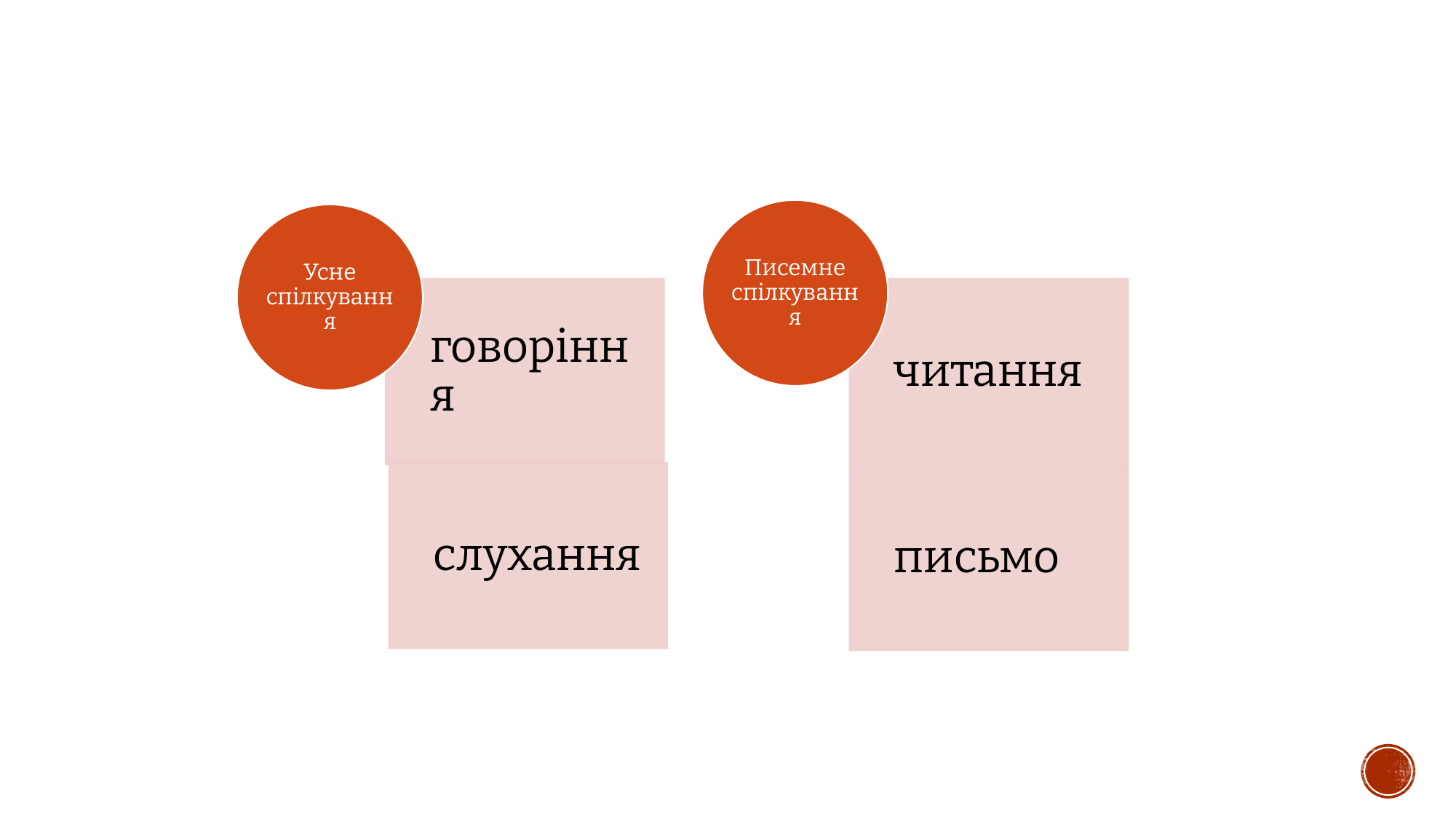

говоріння
слухання
Усне спілкування
читання
письмо
Писемне спілкування